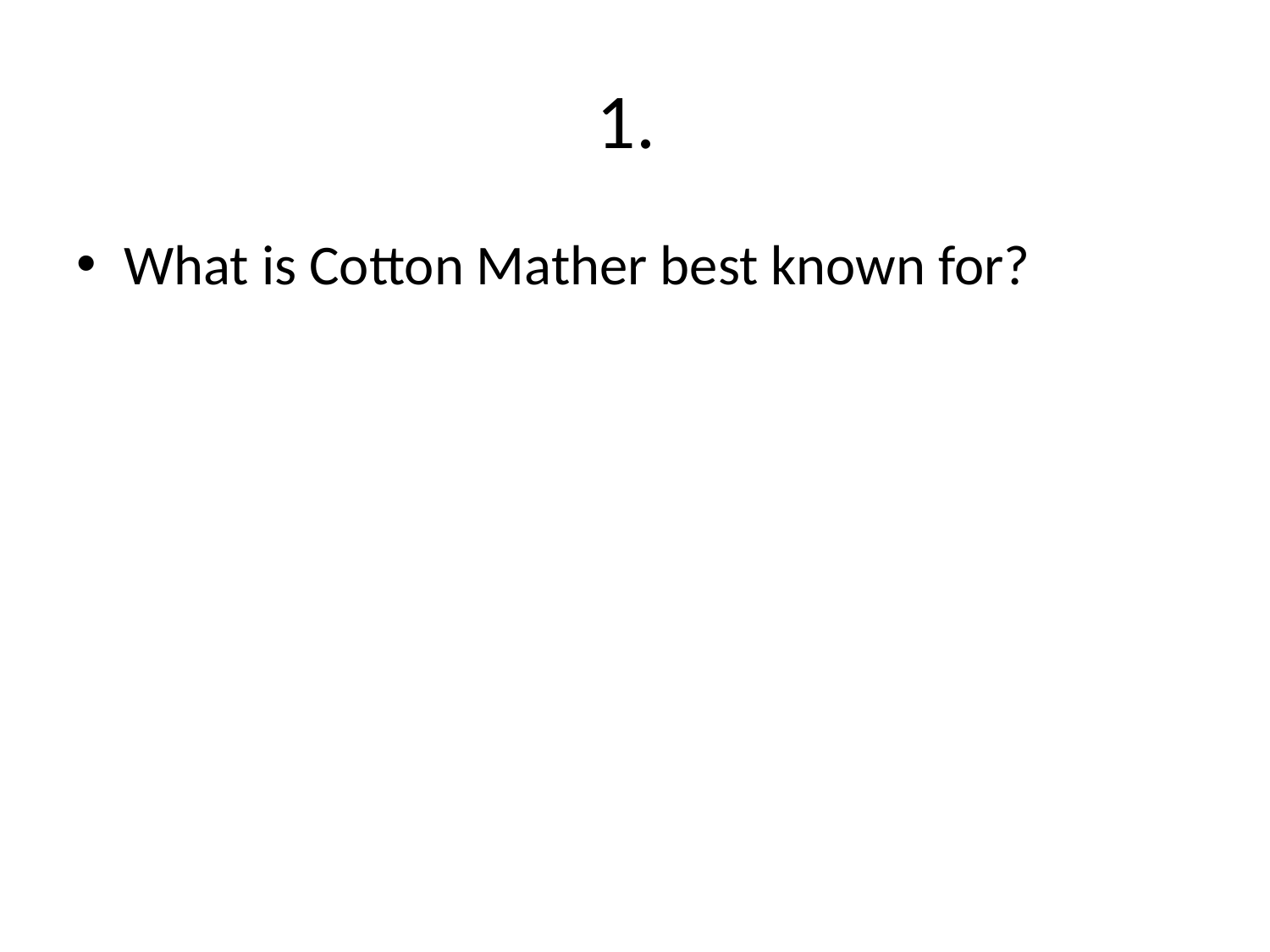

# 1.
What is Cotton Mather best known for?